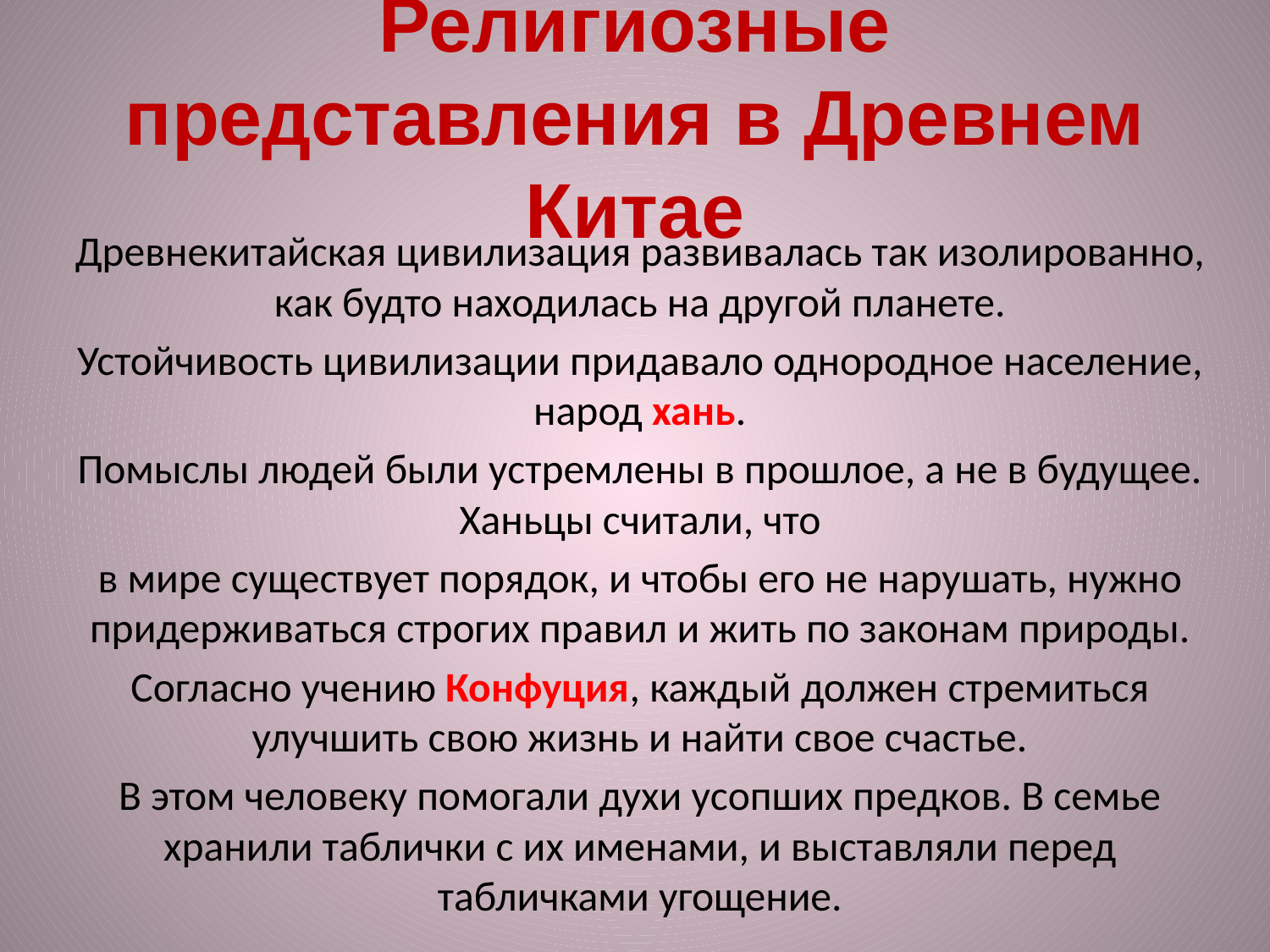

# Религиозные представления в Древнем Китае
Древнекитайская цивилизация развивалась так изолированно, как будто находилась на другой планете.
Устойчивость цивилизации придавало однородное население, народ хань.
Помыслы людей были устремлены в прошлое, а не в будущее. Ханьцы считали, что
в мире существует порядок, и чтобы его не нарушать, нужно придерживаться строгих правил и жить по законам природы.
Согласно учению Конфуция, каждый должен стремиться улучшить свою жизнь и найти свое счастье.
В этом человеку помогали духи усопших предков. В семье хранили таблички с их именами, и выставляли перед табличками угощение.